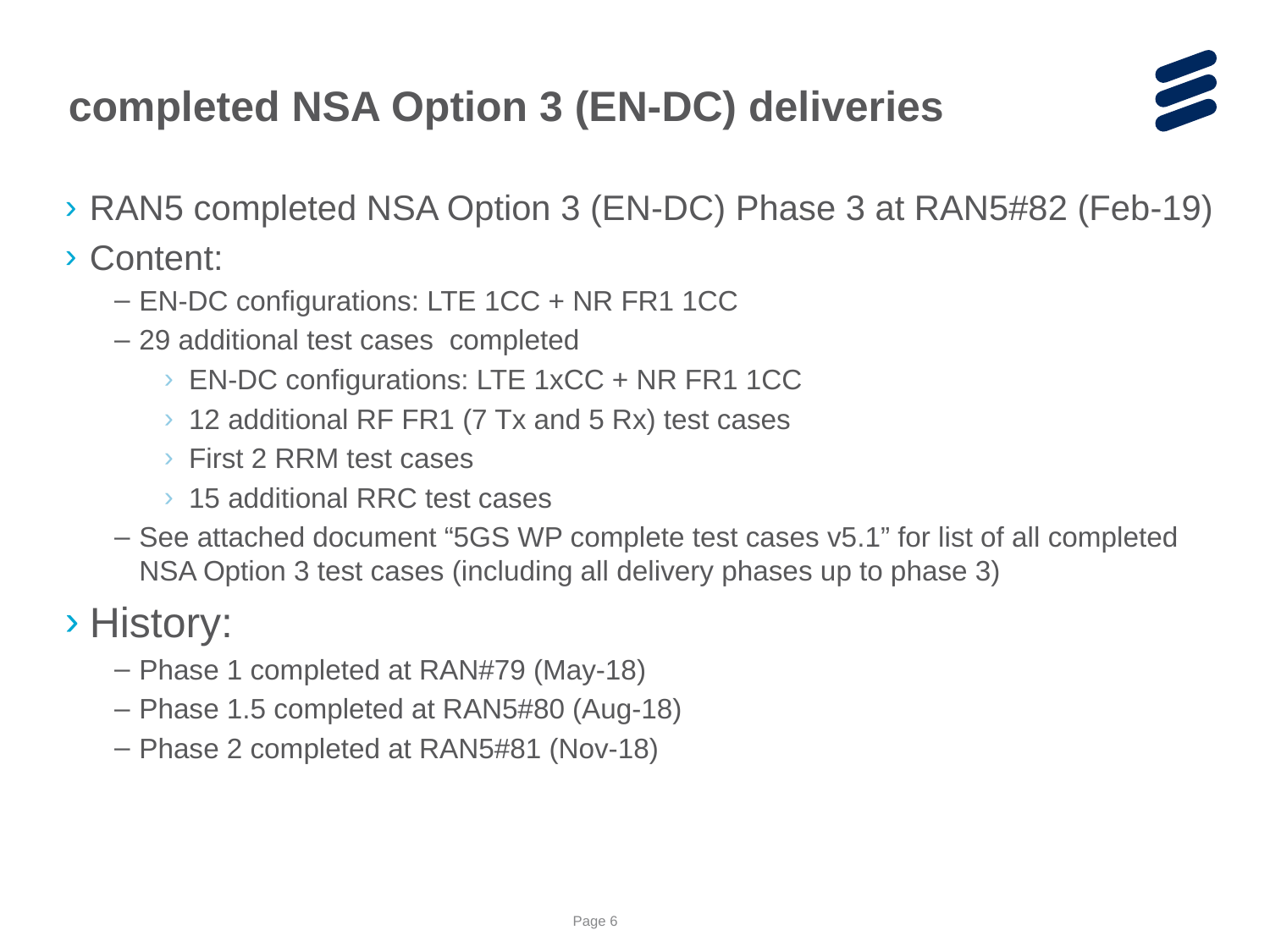

completed NSA Option 3 (EN-DC) deliveries
RAN5 completed NSA Option 3 (EN-DC) Phase 3 at RAN5#82 (Feb-19)
Content:
EN-DC configurations: LTE 1CC + NR FR1 1CC
29 additional test cases  completed
EN-DC configurations: LTE 1xCC + NR FR1 1CC
12 additional RF FR1 (7 Tx and 5 Rx) test cases
First 2 RRM test cases
15 additional RRC test cases
See attached document “5GS WP complete test cases v5.1” for list of all completed NSA Option 3 test cases (including all delivery phases up to phase 3)
History:
Phase 1 completed at RAN#79 (May-18)
Phase 1.5 completed at RAN5#80 (Aug-18)
Phase 2 completed at RAN5#81 (Nov-18)